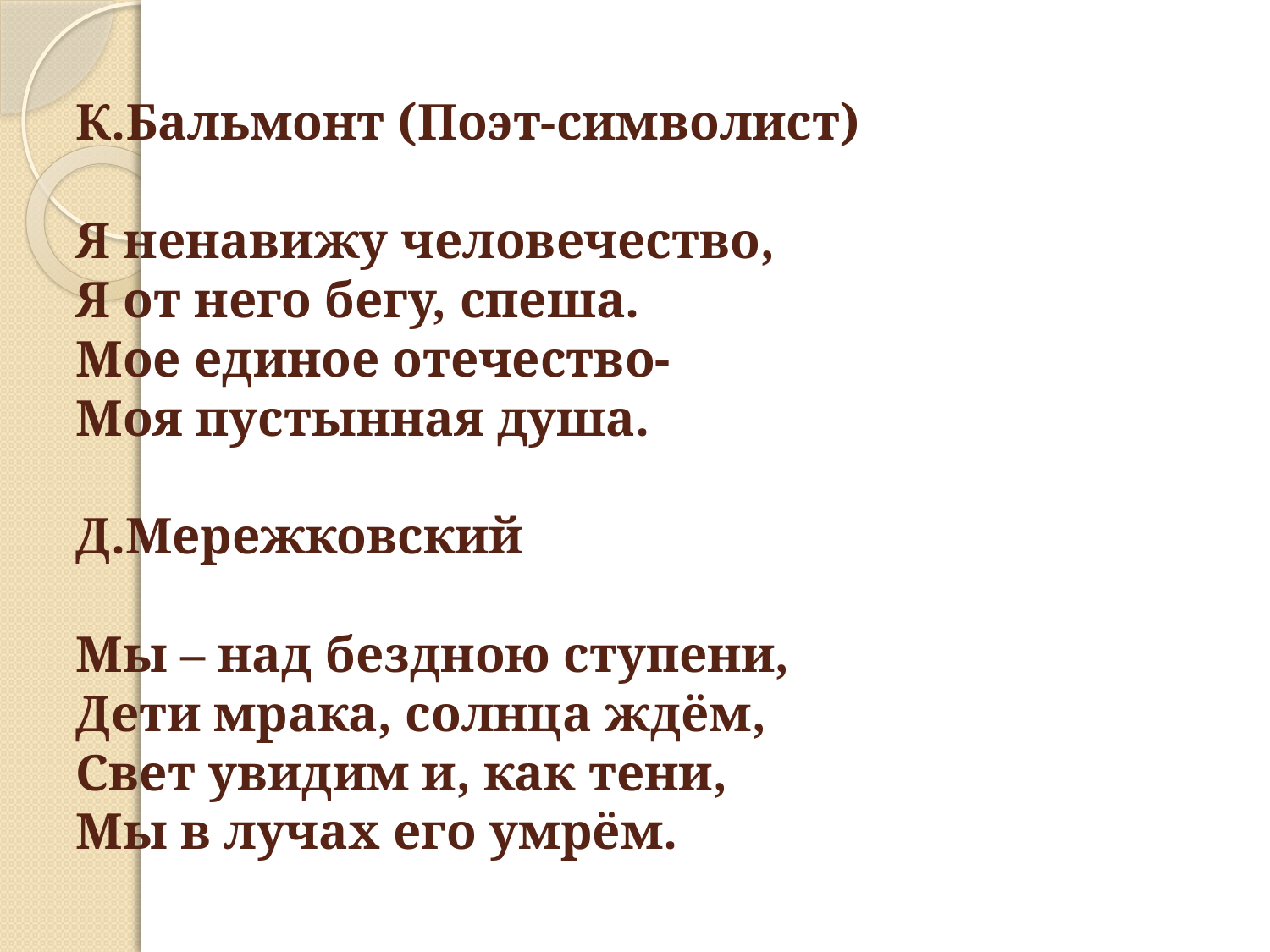

# К.Бальмонт (Поэт-символист) Я ненавижу человечество, Я от него бегу, спеша. Мое единое отечество- Моя пустынная душа. Д.Мережковский Мы – над бездною ступени, Дети мрака, солнца ждём, Свет увидим и, как тени, Мы в лучах его умрём.